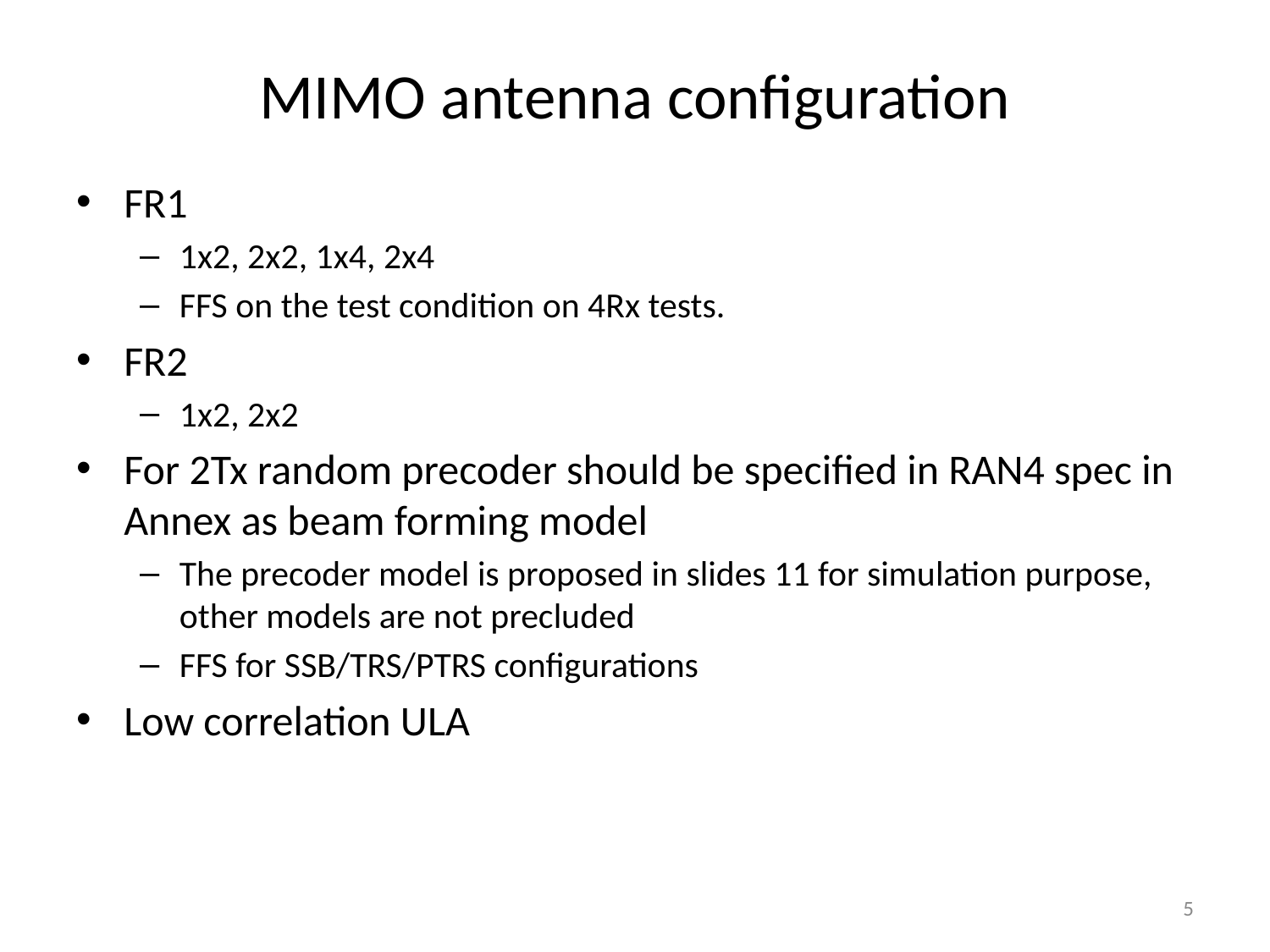

# MIMO antenna configuration
FR1
1x2, 2x2, 1x4, 2x4
FFS on the test condition on 4Rx tests.
FR2
1x2, 2x2
For 2Tx random precoder should be specified in RAN4 spec in Annex as beam forming model
The precoder model is proposed in slides 11 for simulation purpose, other models are not precluded
FFS for SSB/TRS/PTRS configurations
Low correlation ULA
5